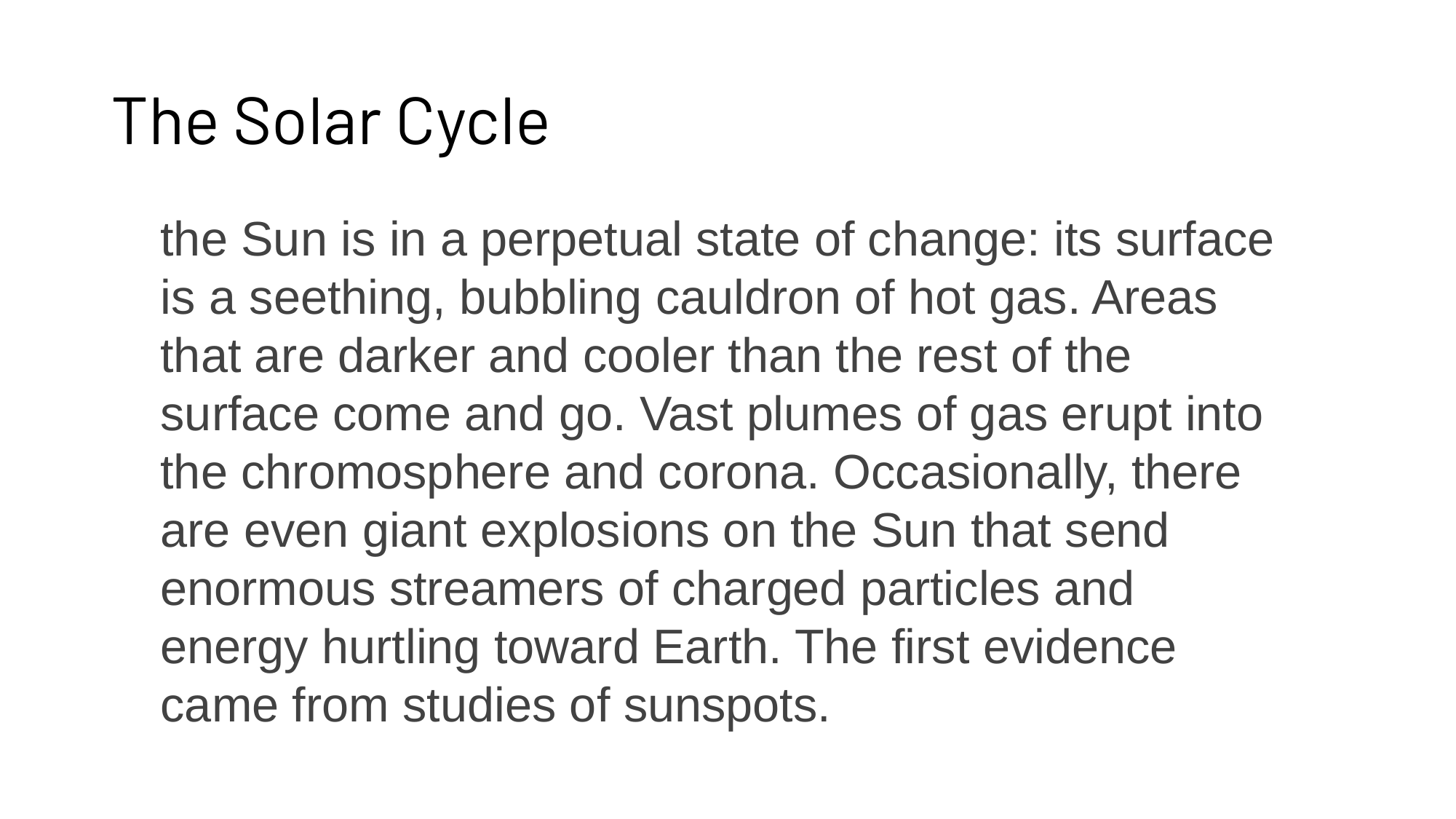

# The Solar Cycle
the Sun is in a perpetual state of change: its surface is a seething, bubbling cauldron of hot gas. Areas that are darker and cooler than the rest of the surface come and go. Vast plumes of gas erupt into the chromosphere and corona. Occasionally, there are even giant explosions on the Sun that send enormous streamers of charged particles and energy hurtling toward Earth. The first evidence came from studies of sunspots.